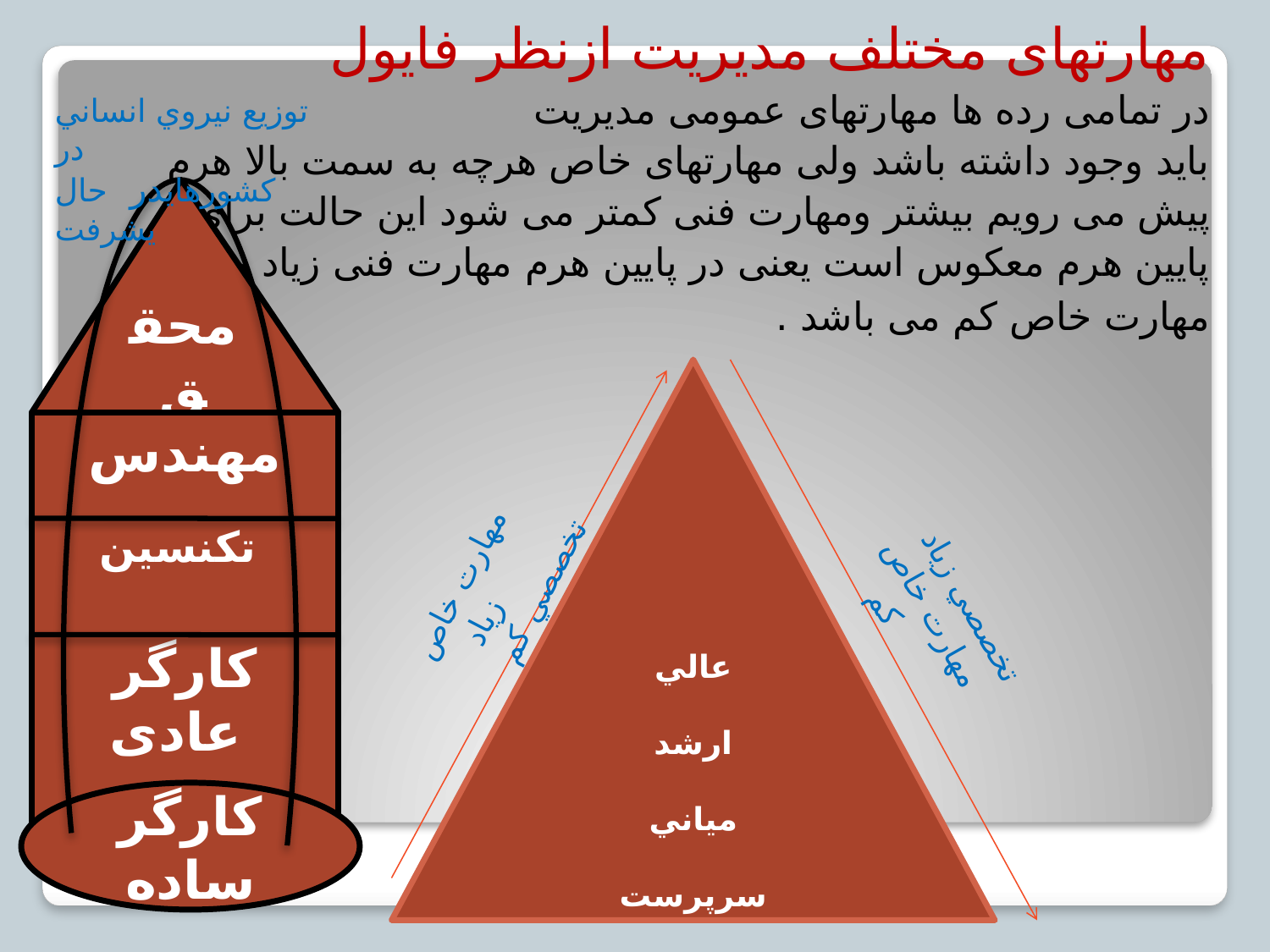

مهارتهای مختلف مديريت ازنظر فايول
در تمامی رده ها مهارتهای عمومی مديريت
باید وجود داشته باشد ولی مهارتهای خاص هرچه به سمت بالا هرم
پیش می رویم بیشتر ومهارت فنی کمتر می شود این حالت برای
پایین هرم معکوس است یعنی در پایین هرم مهارت فنی زیاد و
مهارت خاص کم می باشد .

توزيع نيروي انساني در
كشورهايدر  حال يشرفت
محقق

عالي

ارشد

مياني

سرپرست
مهندس

تکنسین

کارگر عادی

مهارت خاص زياد تخصصي كم
 تخصصي زياد
مهارت خاص كم
کارگر ساده